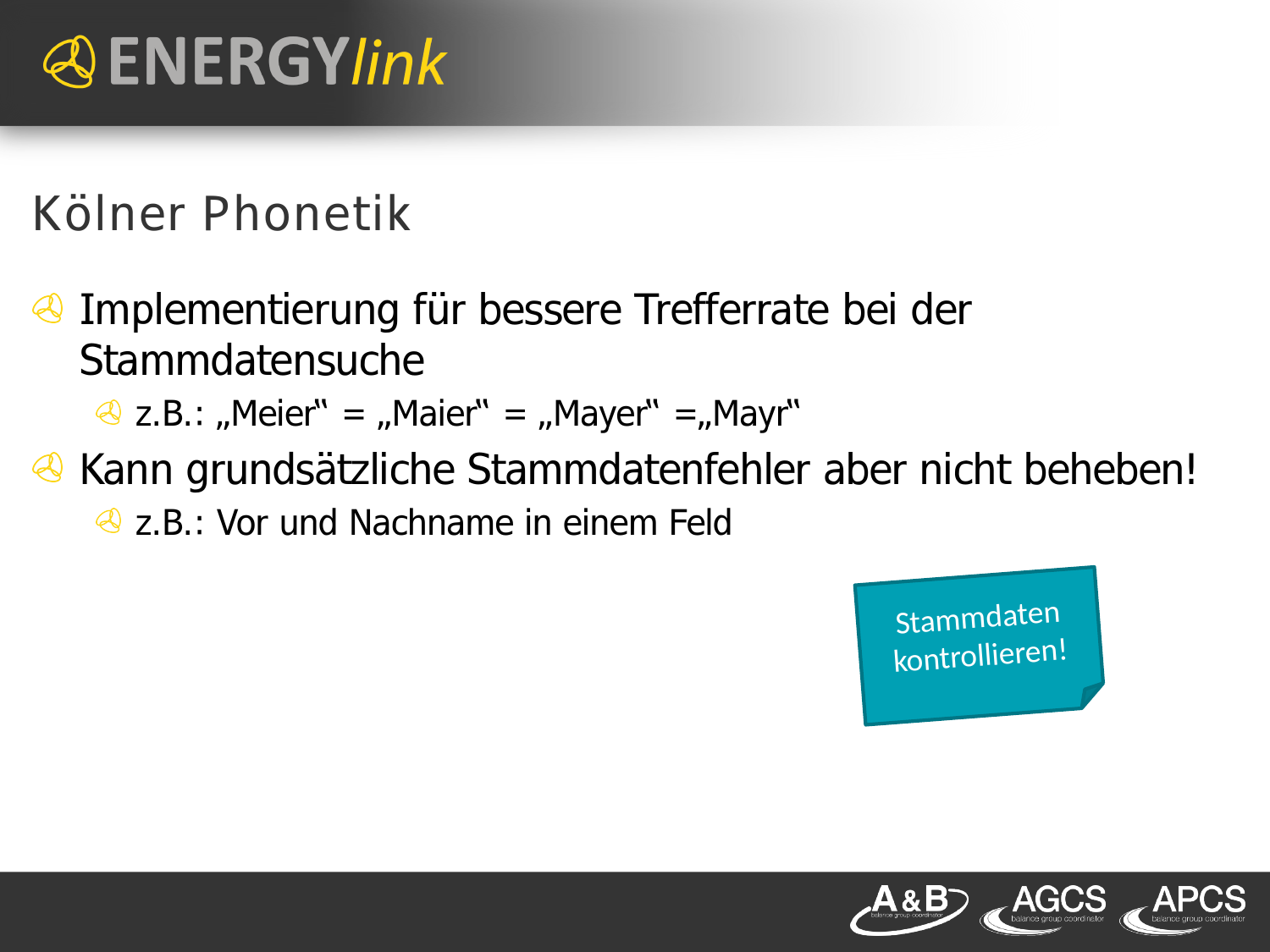

# Kölner Phonetik
Implementierung für bessere Trefferrate bei der Stammdatensuche
z.B.: „Meier“ = „Maier“ = „Mayer“ =„Mayr“
Kann grundsätzliche Stammdatenfehler aber nicht beheben!
z.B.: Vor und Nachname in einem Feld
Stammdaten kontrollieren!